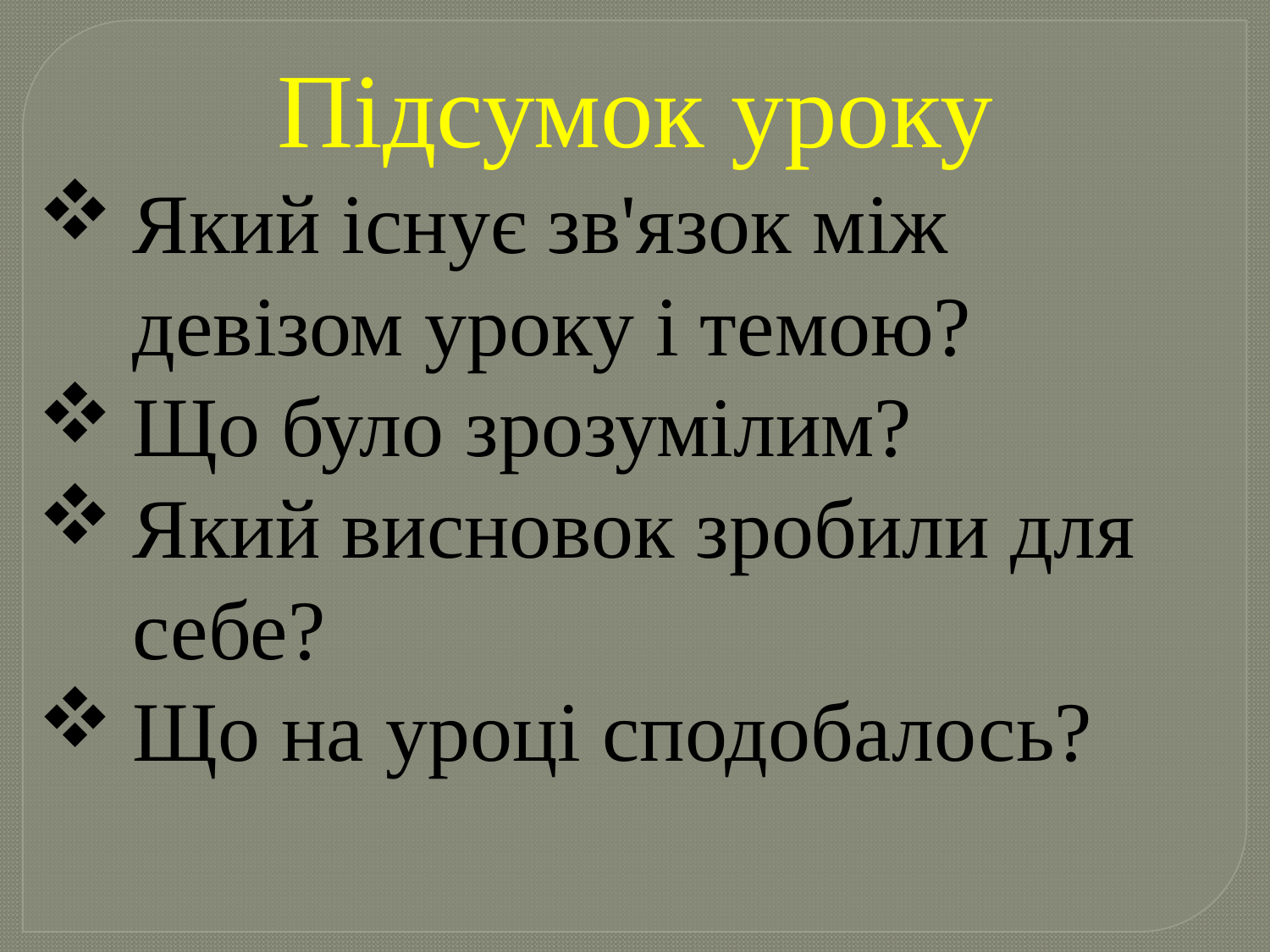

Підсумок уроку
Який існує зв'язок між девізом уроку і темою?
Що було зрозумілим?
Який висновок зробили для себе?
Що на уроці сподобалось?